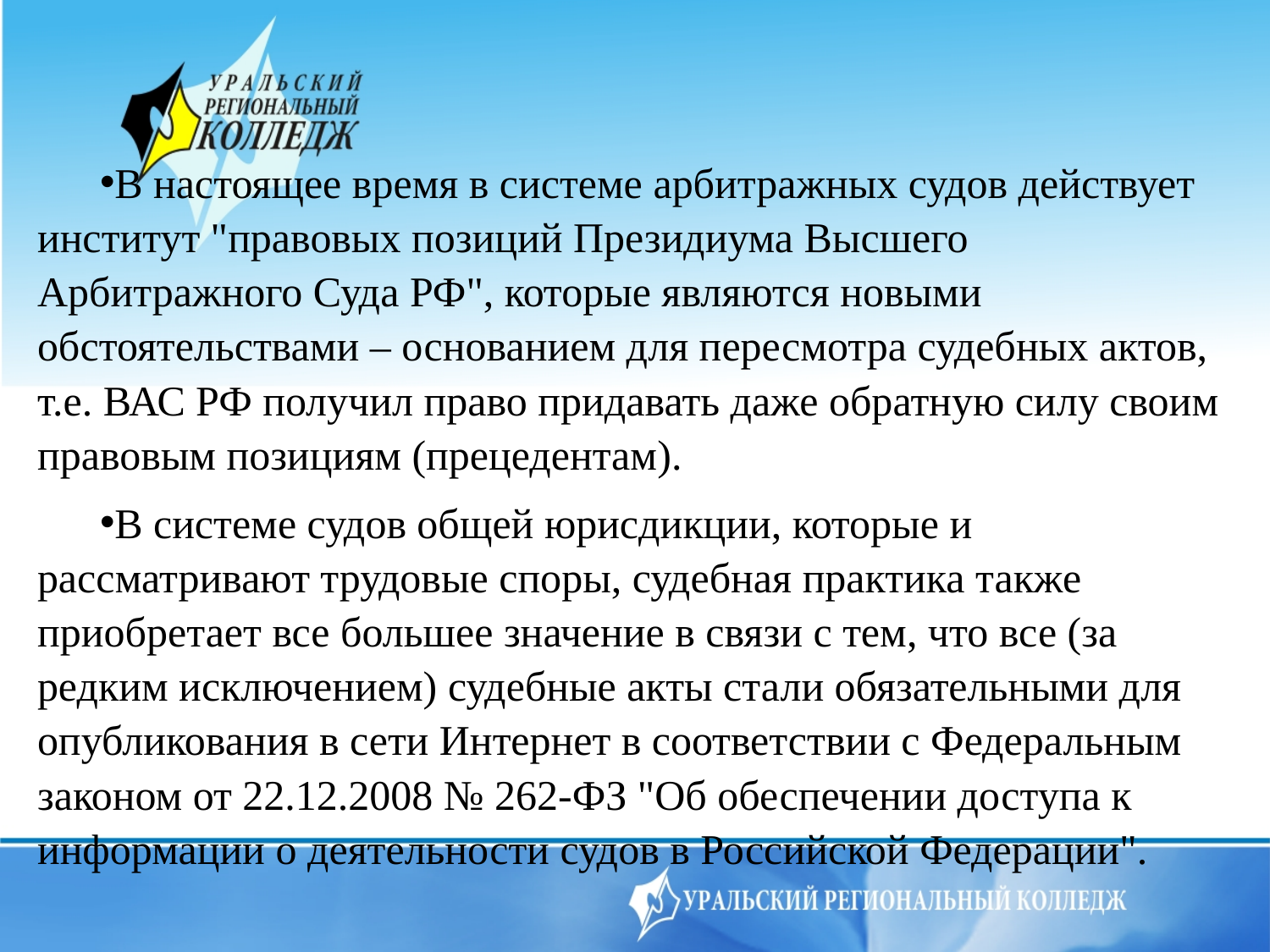

В настоящее время в системе арбитражных судов действует институт "правовых позиций Президиума Высшего Арбитражного Суда РФ", которые являются новыми обстоятельствами – основанием для пересмотра судебных актов, т.е. ВАС РФ получил право придавать даже обратную силу своим правовым позициям (прецедентам).
В системе судов общей юрисдикции, которые и рассматривают трудовые споры, судебная практика также приобретает все большее значение в связи с тем, что все (за редким исключением) судебные акты стали обязательными для опубликования в сети Интернет в соответствии с Федеральным законом от 22.12.2008 № 262-ФЗ "Об обеспечении доступа к информации о деятельности судов в Российской Федерации".